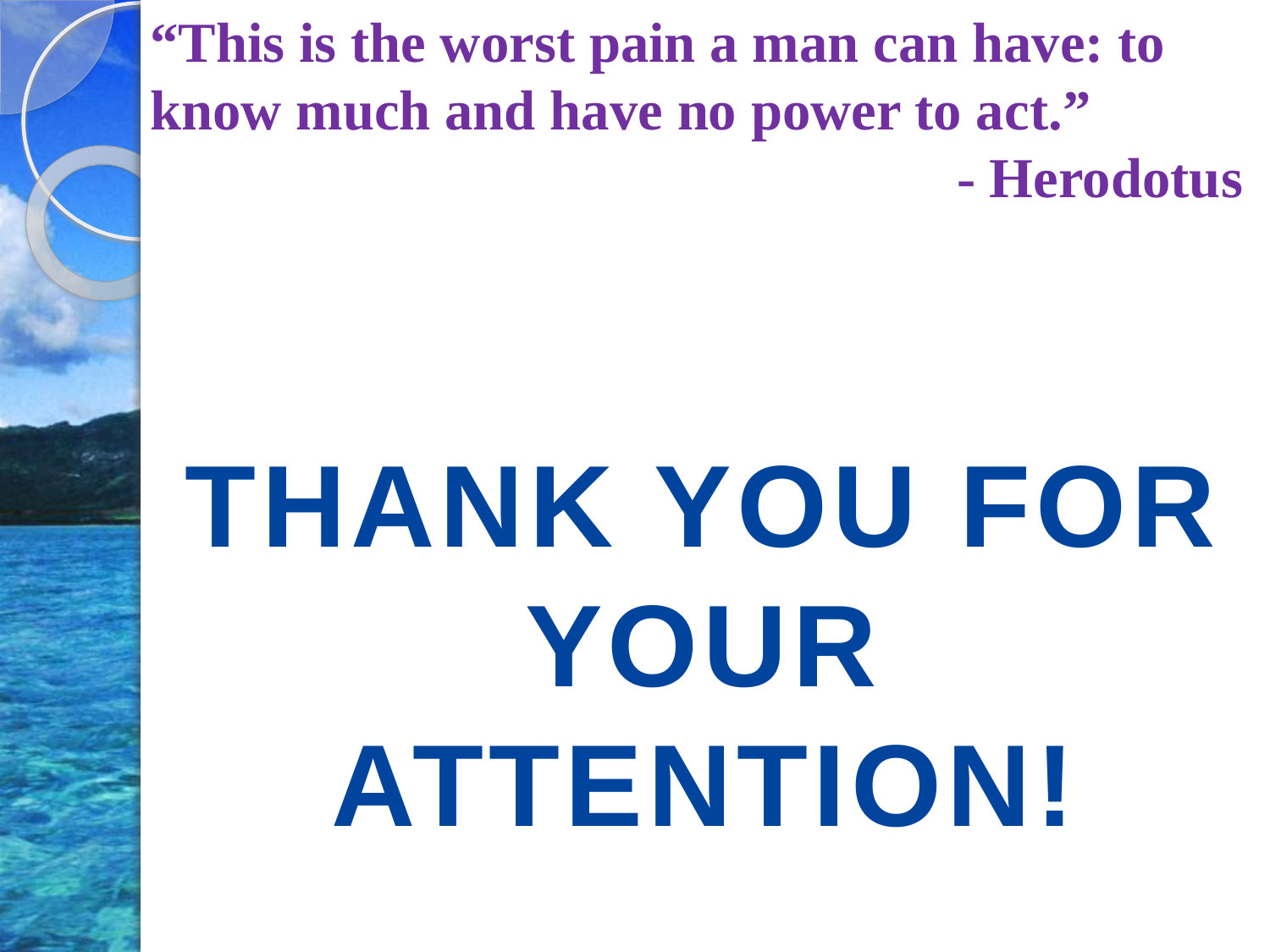

“This is the worst pain a man can have: to know much and have no power to act.”
- Herodotus
# THANK YOU FOR YOUR ATTENTION!